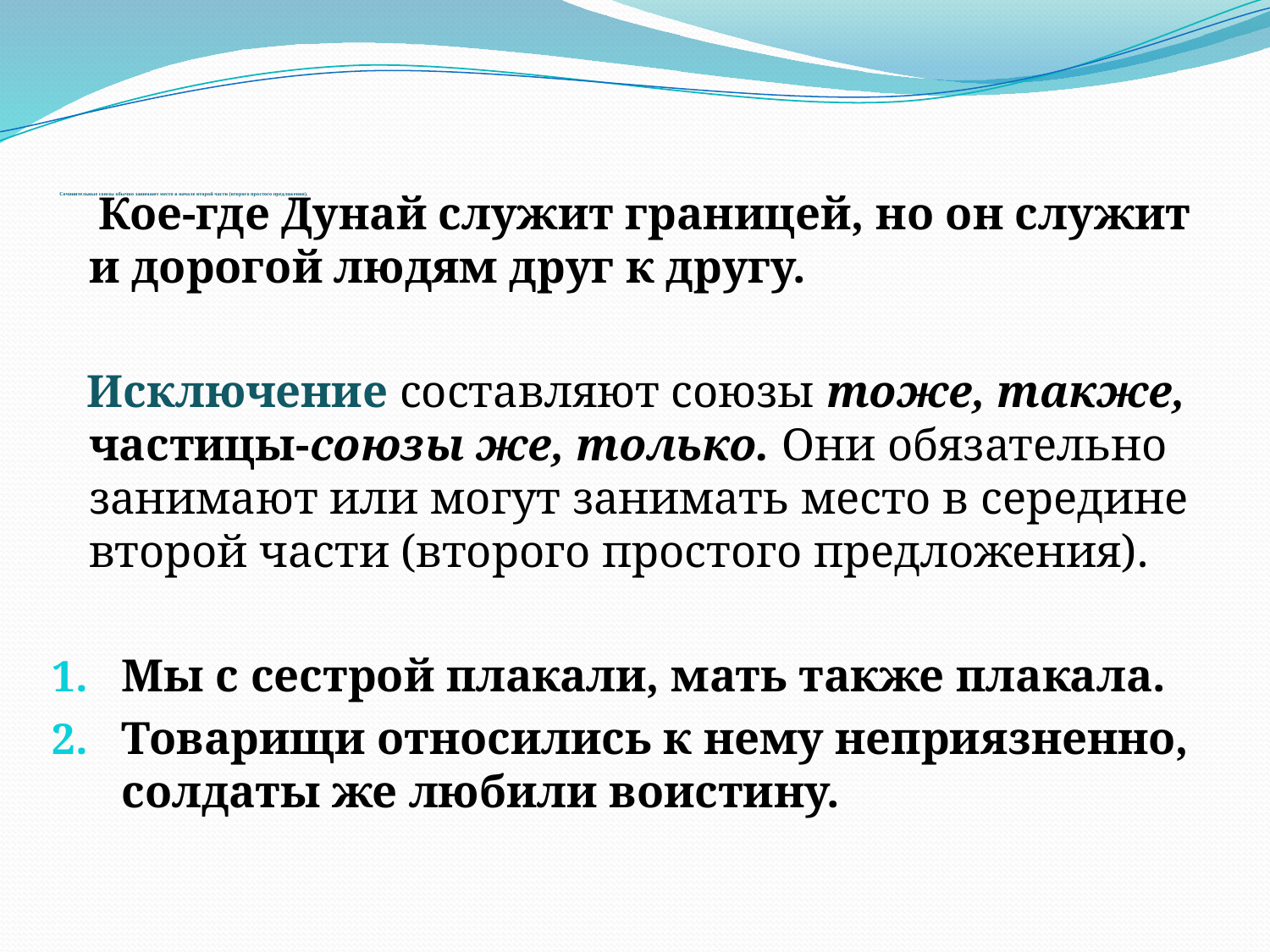

# Сочинительные союзы обычно занимают место в начале второй части (второго простого предложения).
    Кое-где Дунай служит границей, но он служит и дорогой людям друг к другу.

   Исключение составляют союзы тоже, также, частицы-союзы же, только. Они обязательно занимают или могут занимать место в середине второй части (второго простого предложения).

Мы с сестрой плакали, мать также плакала.
Товарищи относились к нему неприязненно, солдаты же любили воистину.